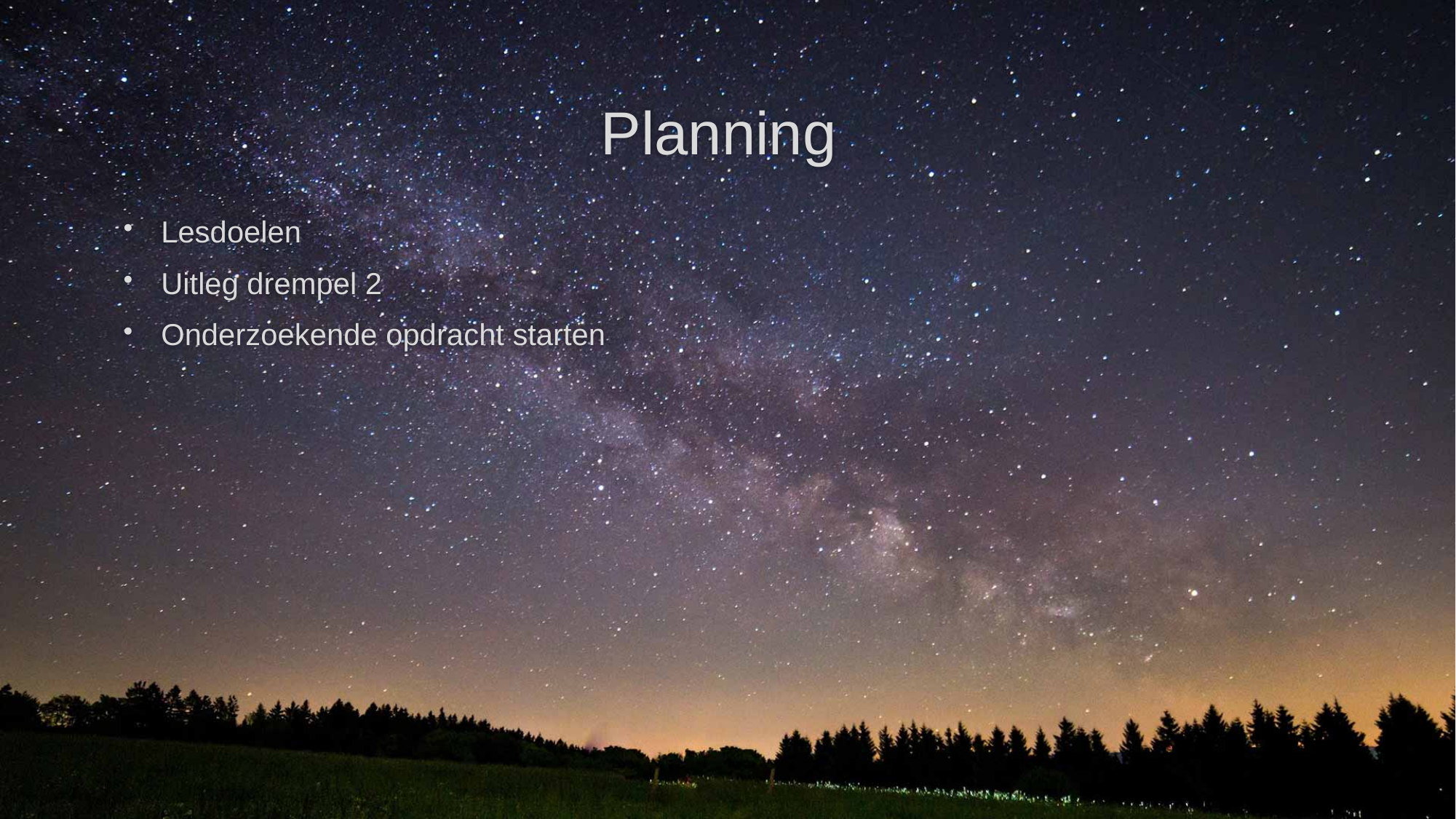

# Planning
Lesdoelen
Uitleg drempel 2
Onderzoekende opdracht starten